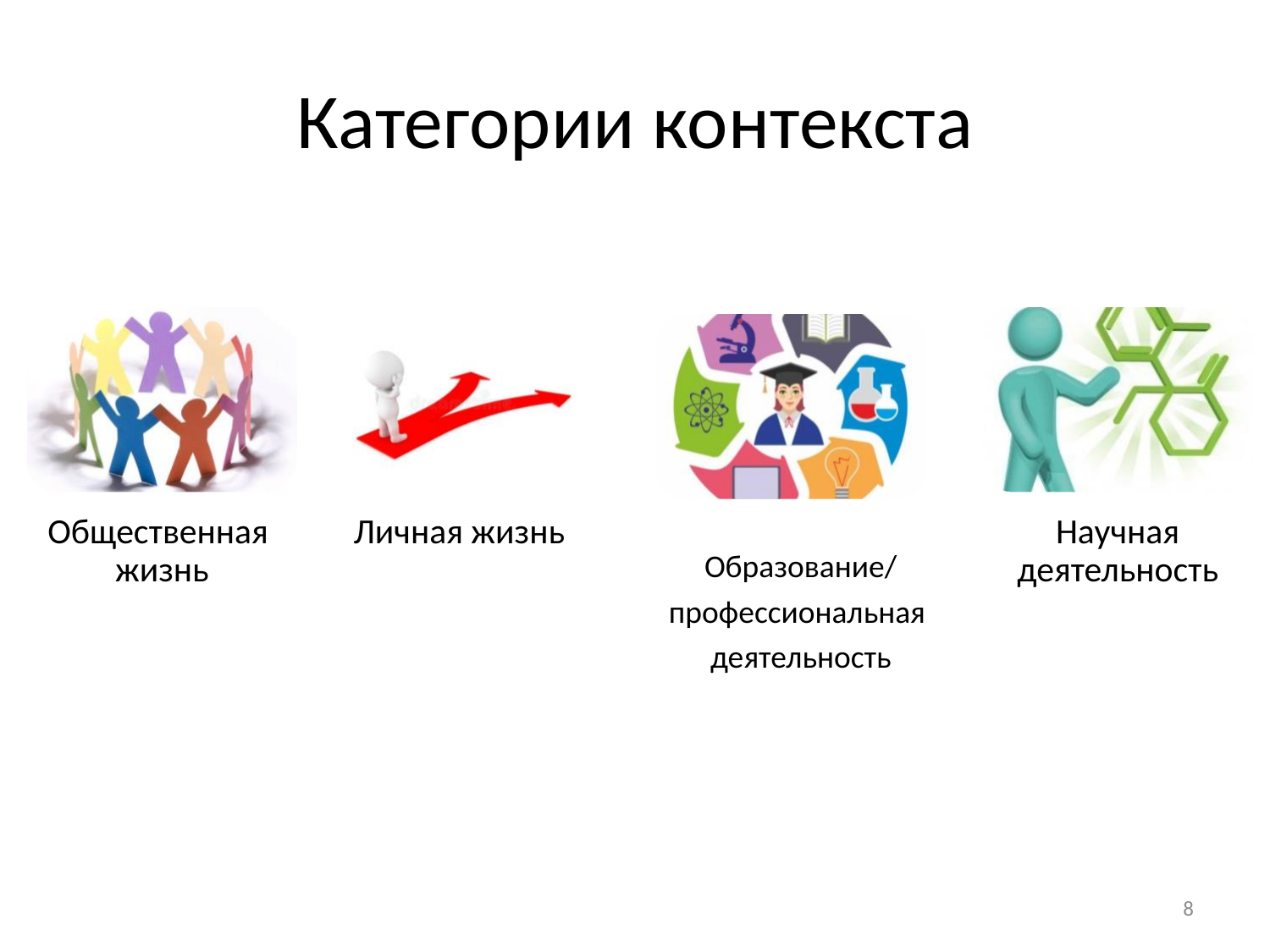

# Категории контекста
Общественная  жизнь
Личная жизнь
Образование/
профессиональная
деятельность
Научная деятельность
8